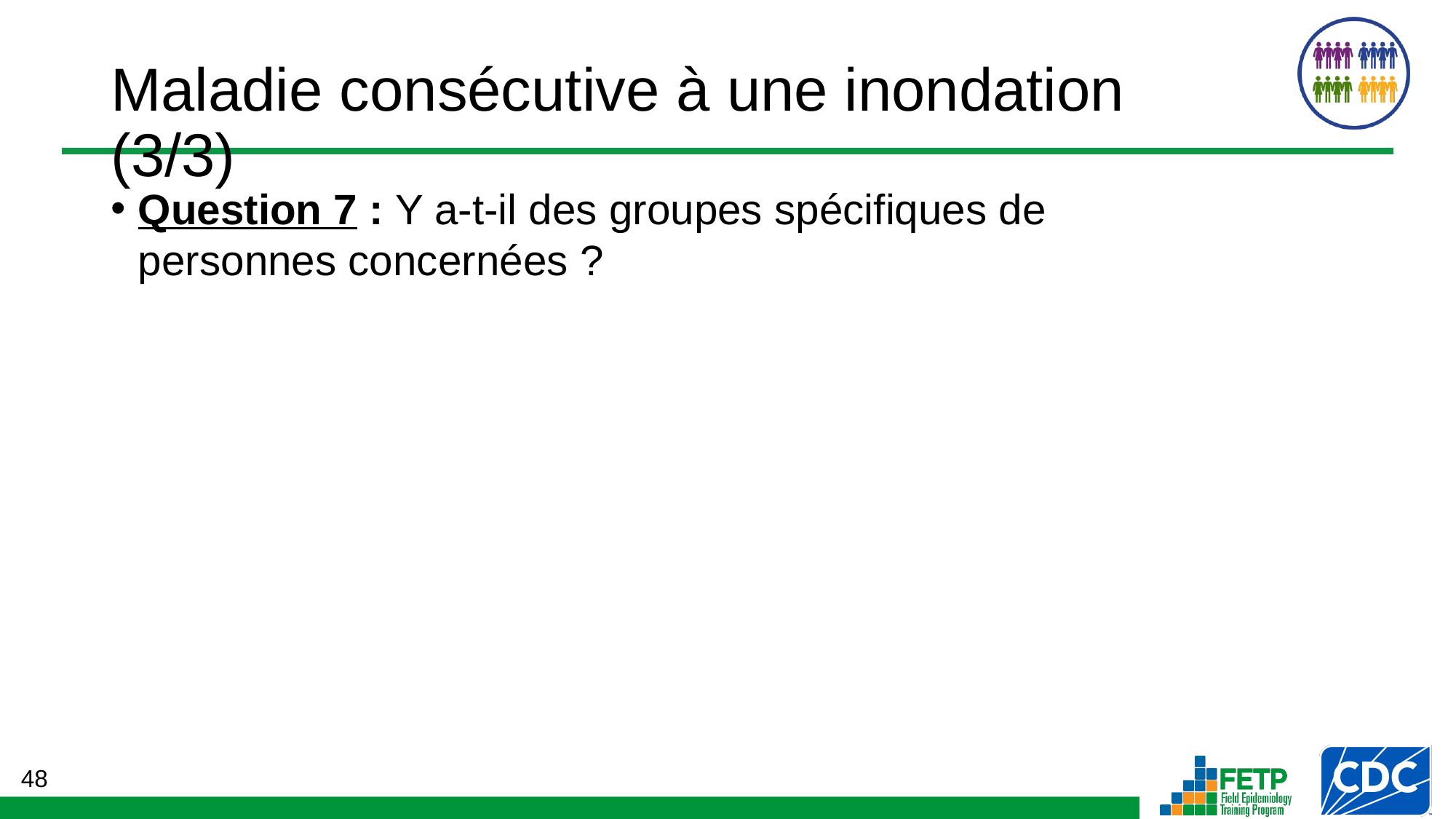

# Maladie consécutive à une inondation (3/3)
Question 7 : Y a-t-il des groupes spécifiques de
personnes concernées ?